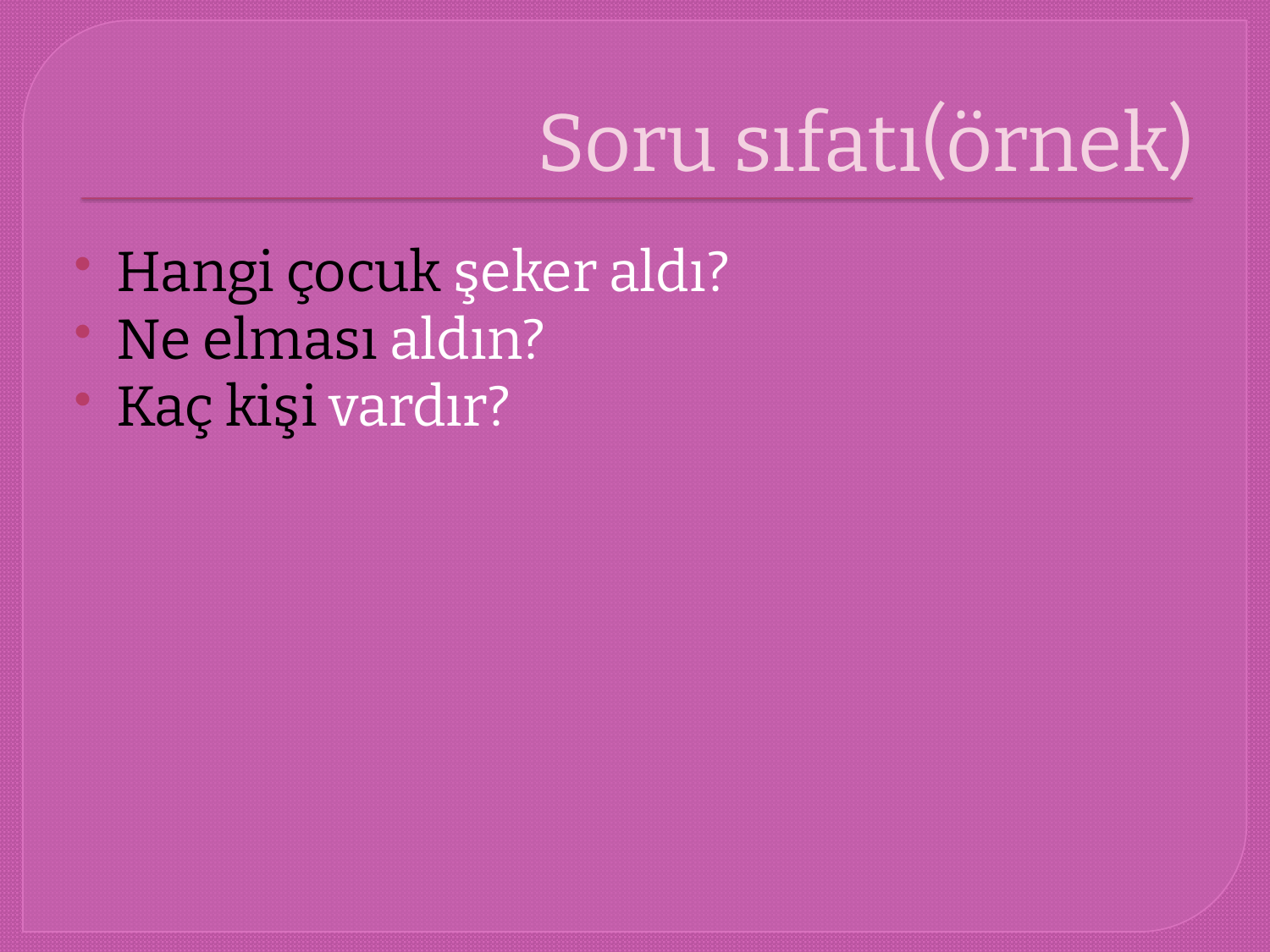

# Soru sıfatı(örnek)
Hangi çocuk şeker aldı?
Ne elması aldın?
Kaç kişi vardır?